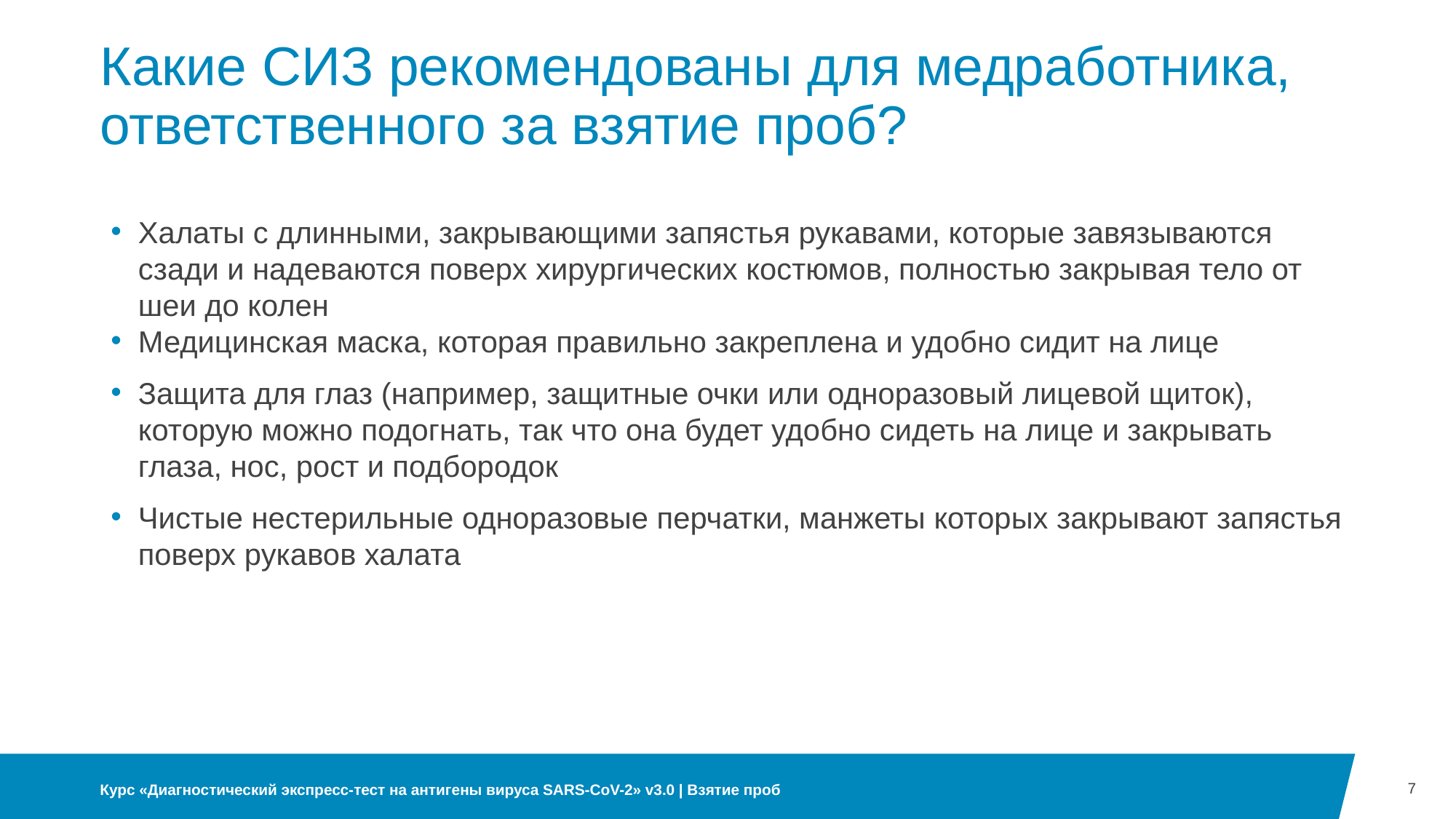

# Какие СИЗ рекомендованы для медработника, ответственного за взятие проб?
Халаты с длинными, закрывающими запястья рукавами, которые завязываются сзади и надеваются поверх хирургических костюмов, полностью закрывая тело от шеи до колен
Медицинская маска, которая правильно закреплена и удобно сидит на лице
Защита для глаз (например, защитные очки или одноразовый лицевой щиток), которую можно подогнать, так что она будет удобно сидеть на лице и закрывать глаза, нос, рост и подбородок
Чистые нестерильные одноразовые перчатки, манжеты которых закрывают запястья поверх рукавов халата

7
Курс «Диагностический экспресс-тест на антигены вируса SARS-CoV-2» v3.0 | Взятие проб